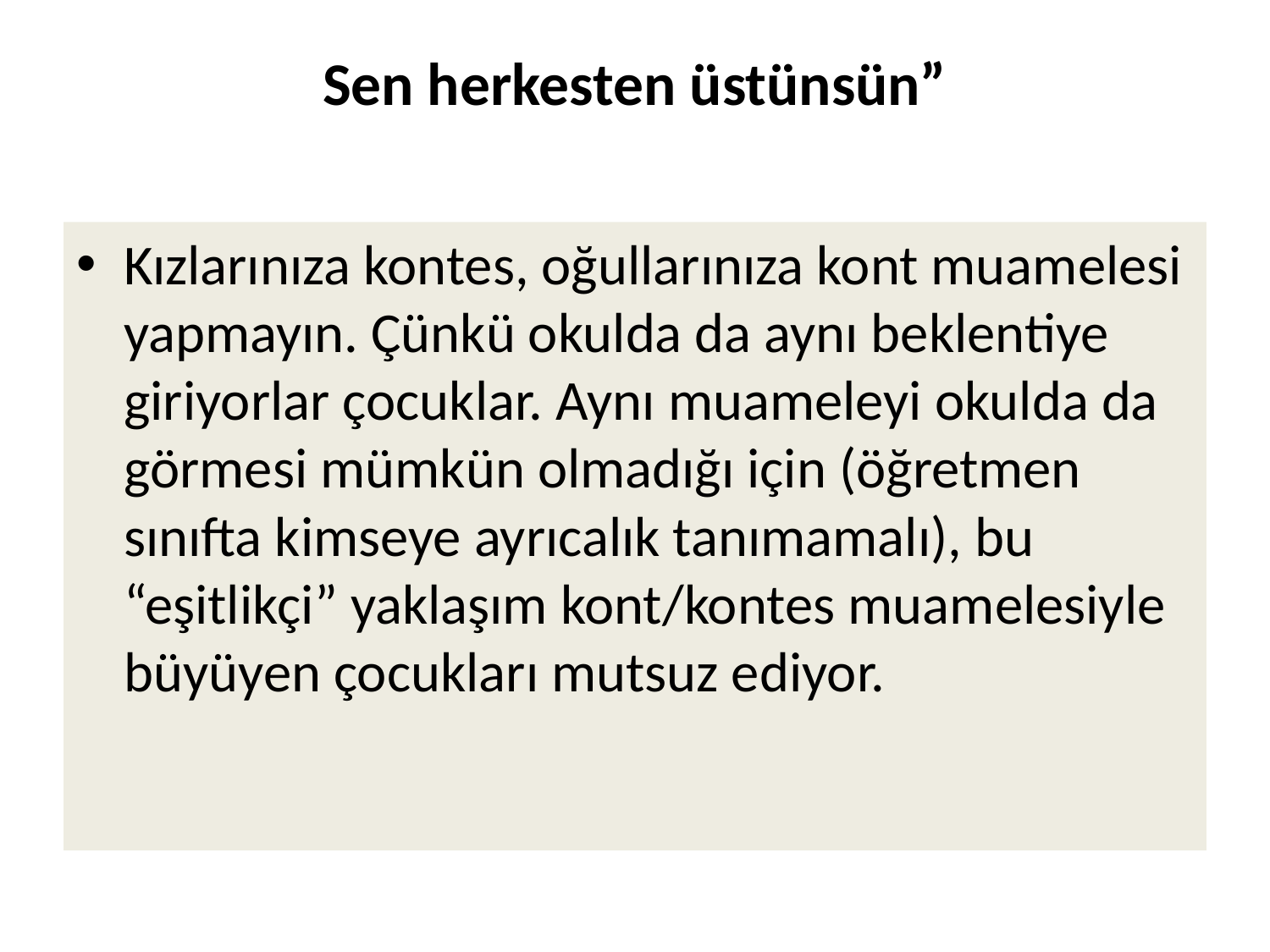

# Sen herkesten üstünsün”
Kızlarınıza kontes, oğullarınıza kont muamelesi yapmayın. Çünkü okulda da aynı beklentiye giriyorlar çocuklar. Aynı muameleyi okulda da görmesi mümkün olmadığı için (öğretmen sınıfta kimseye ayrıcalık tanımamalı), bu “eşitlikçi” yaklaşım kont/kontes muamelesiyle büyüyen çocukları mutsuz ediyor.